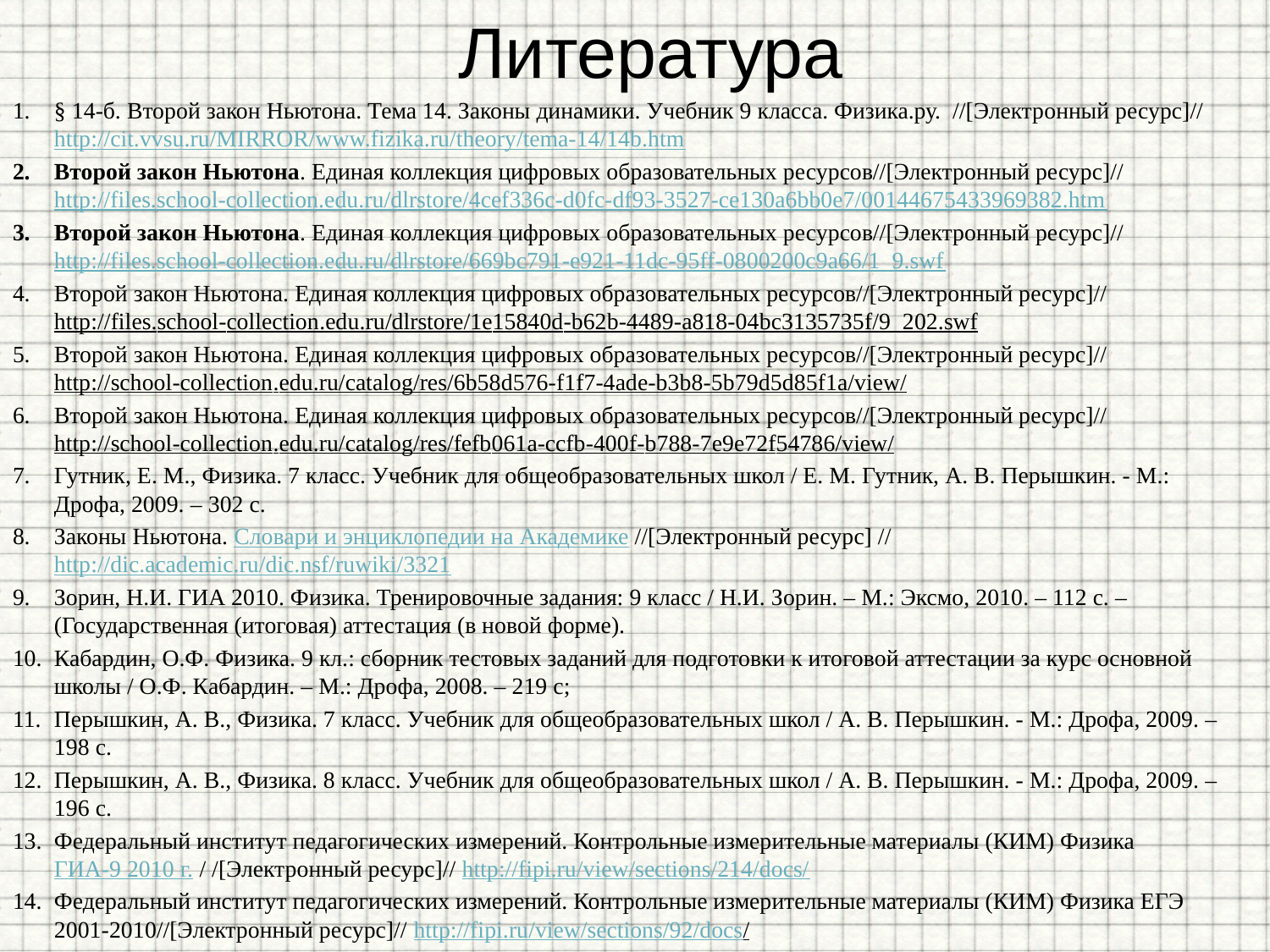

# Литература
§ 14-б. Второй закон Ньютона. Тема 14. Законы динамики. Учебник 9 класса. Физика.ру.  //[Электронный ресурс]// http://cit.vvsu.ru/MIRROR/www.fizika.ru/theory/tema-14/14b.htm
Второй закон Ньютона. Единая коллекция цифровых образовательных ресурсов//[Электронный ресурс]// http://files.school-collection.edu.ru/dlrstore/4cef336c-d0fc-df93-3527-ce130a6bb0e7/00144675433969382.htm
Второй закон Ньютона. Единая коллекция цифровых образовательных ресурсов//[Электронный ресурс]// http://files.school-collection.edu.ru/dlrstore/669bc791-e921-11dc-95ff-0800200c9a66/1_9.swf
Второй закон Ньютона. Единая коллекция цифровых образовательных ресурсов//[Электронный ресурс]// http://files.school-collection.edu.ru/dlrstore/1e15840d-b62b-4489-a818-04bc3135735f/9_202.swf
Второй закон Ньютона. Единая коллекция цифровых образовательных ресурсов//[Электронный ресурс]// http://school-collection.edu.ru/catalog/res/6b58d576-f1f7-4ade-b3b8-5b79d5d85f1a/view/
Второй закон Ньютона. Единая коллекция цифровых образовательных ресурсов//[Электронный ресурс]// http://school-collection.edu.ru/catalog/res/fefb061a-ccfb-400f-b788-7e9e72f54786/view/
Гутник, Е. М., Физика. 7 класс. Учебник для общеобразовательных школ / Е. М. Гутник, А. В. Перышкин. - М.: Дрофа, 2009. – 302 с.
Законы Ньютона. Словари и энциклопедии на Академике //[Электронный ресурс] // http://dic.academic.ru/dic.nsf/ruwiki/3321
Зорин, Н.И. ГИА 2010. Физика. Тренировочные задания: 9 класс / Н.И. Зорин. – М.: Эксмо, 2010. – 112 с. – (Государственная (итоговая) аттестация (в новой форме).
Кабардин, О.Ф. Физика. 9 кл.: сборник тестовых заданий для подготовки к итоговой аттестации за курс основной школы / О.Ф. Кабардин. – М.: Дрофа, 2008. – 219 с;
Перышкин, А. В., Физика. 7 класс. Учебник для общеобразовательных школ / А. В. Перышкин. - М.: Дрофа, 2009. – 198 с.
Перышкин, А. В., Физика. 8 класс. Учебник для общеобразовательных школ / А. В. Перышкин. - М.: Дрофа, 2009. – 196 с.
Федеральный институт педагогических измерений. Контрольные измерительные материалы (КИМ) Физика ГИА-9 2010 г. / /[Электронный ресурс]// http://fipi.ru/view/sections/214/docs/
Федеральный институт педагогических измерений. Контрольные измерительные материалы (КИМ) Физика ЕГЭ 2001-2010//[Электронный ресурс]// http://fipi.ru/view/sections/92/docs/